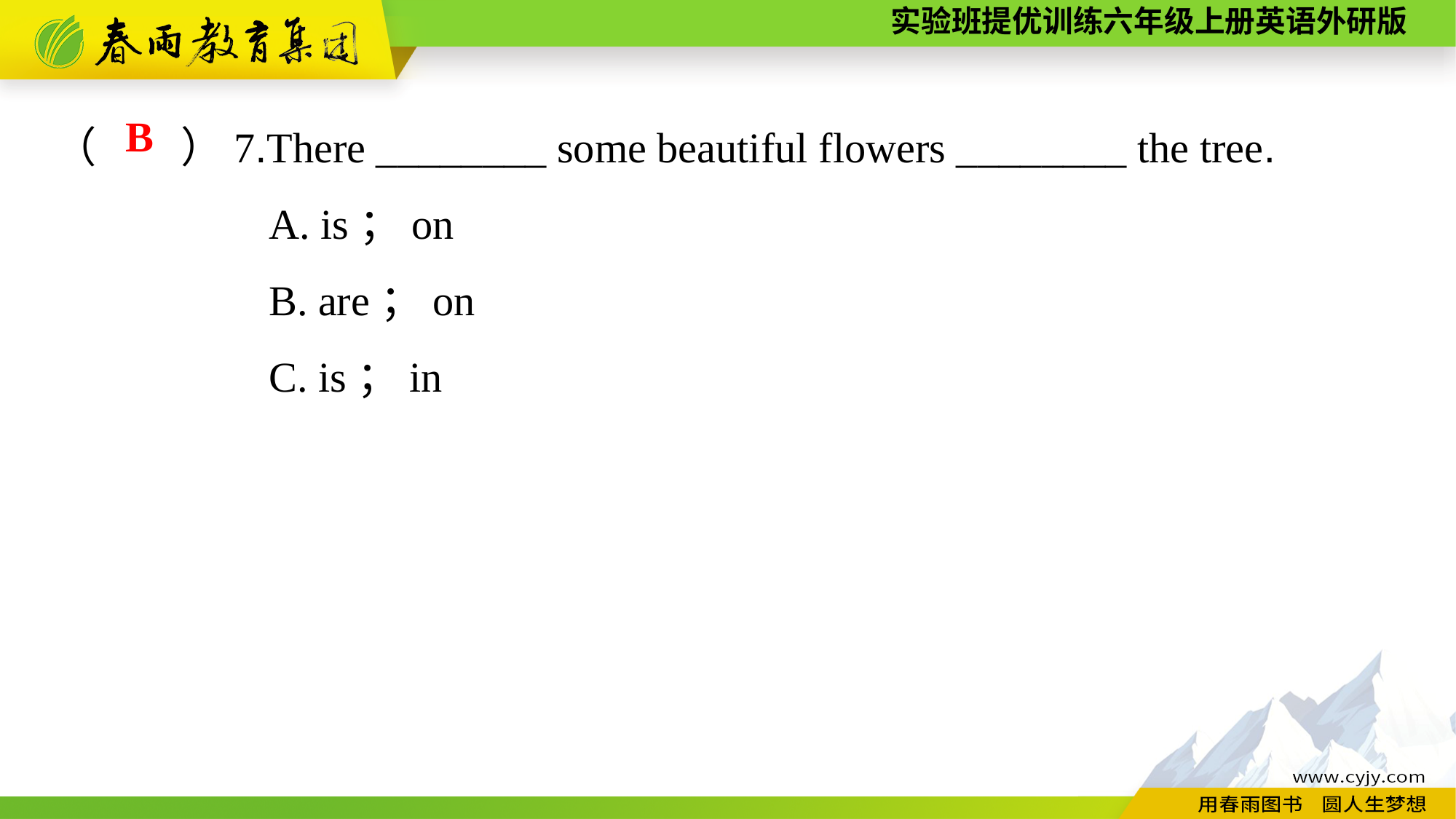

（　　）7.There ________ some beautiful flowers ________ the tree.
A. is；on
B. are；on
C. is；in
B